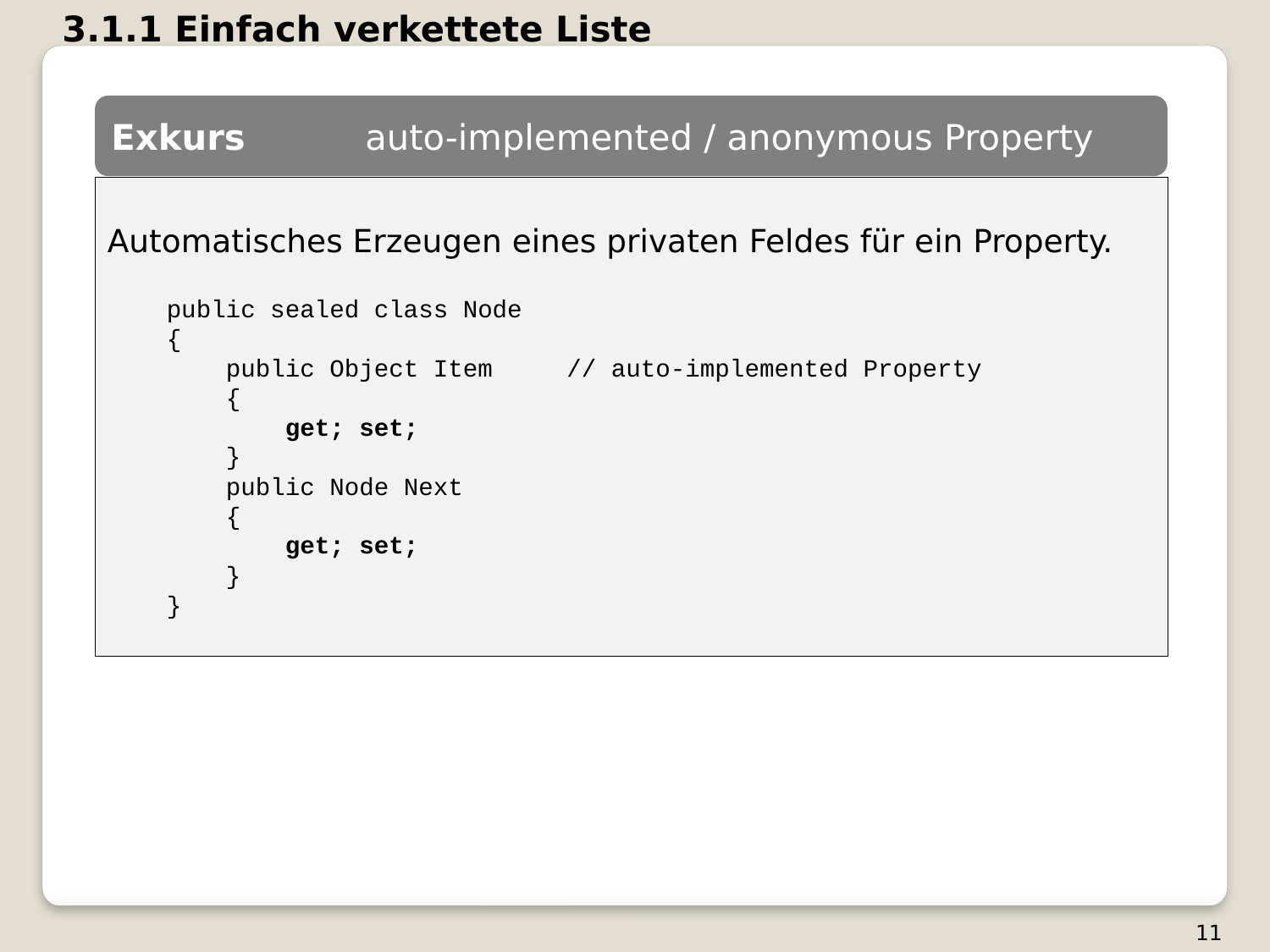

3.1.1 Einfach verkettete Liste
Exkurs 	auto-implemented / anonymous Property

Automatisches Erzeugen eines privaten Feldes für ein Property.

    public sealed class Node
    {
        public Object Item     // auto-implemented Property
        {
            get; set;
        }
        public Node Next
        {
            get; set;
        }
    }